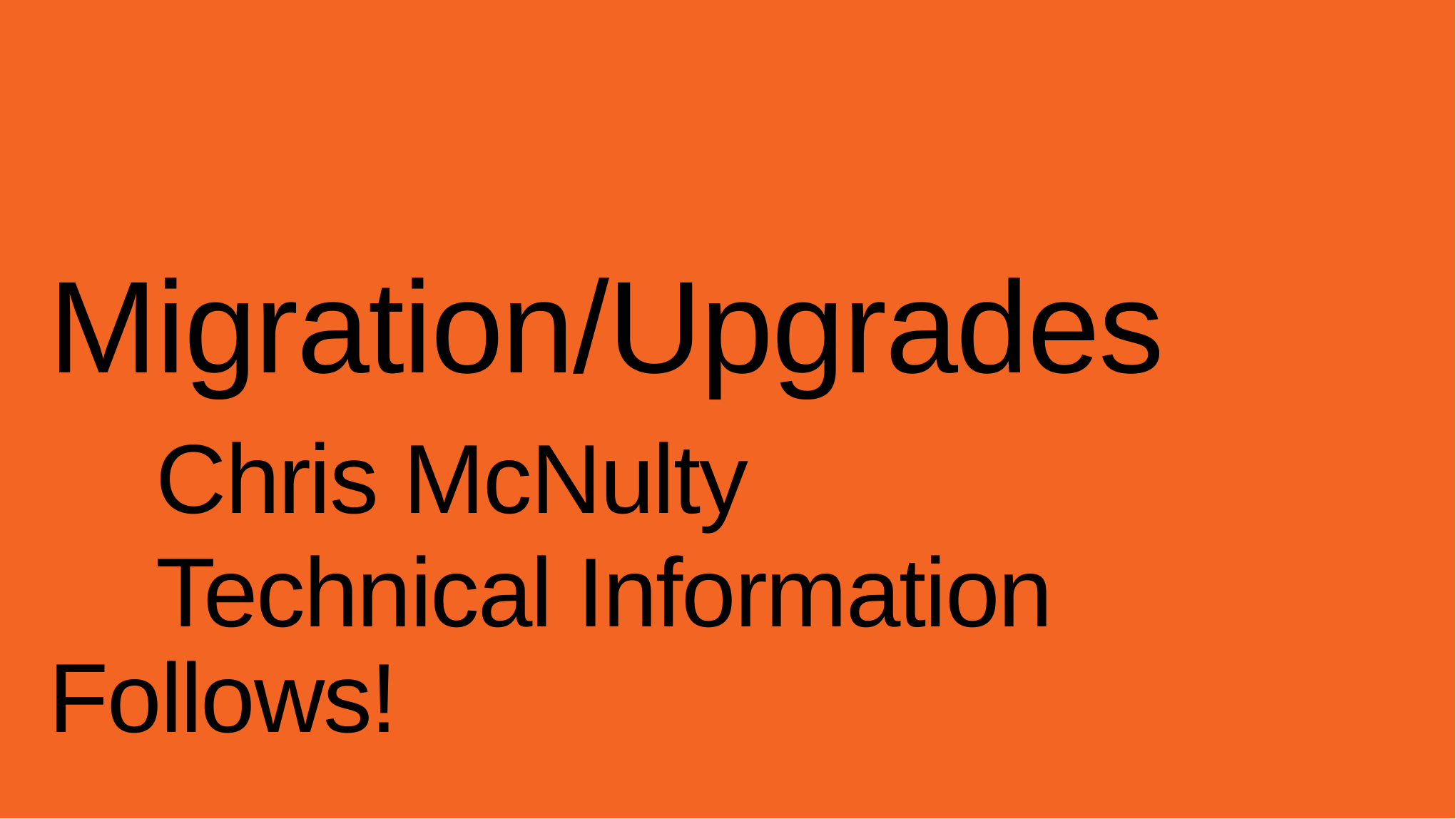

# Migration/Upgrades Chris McNulty Technical Information Follows!